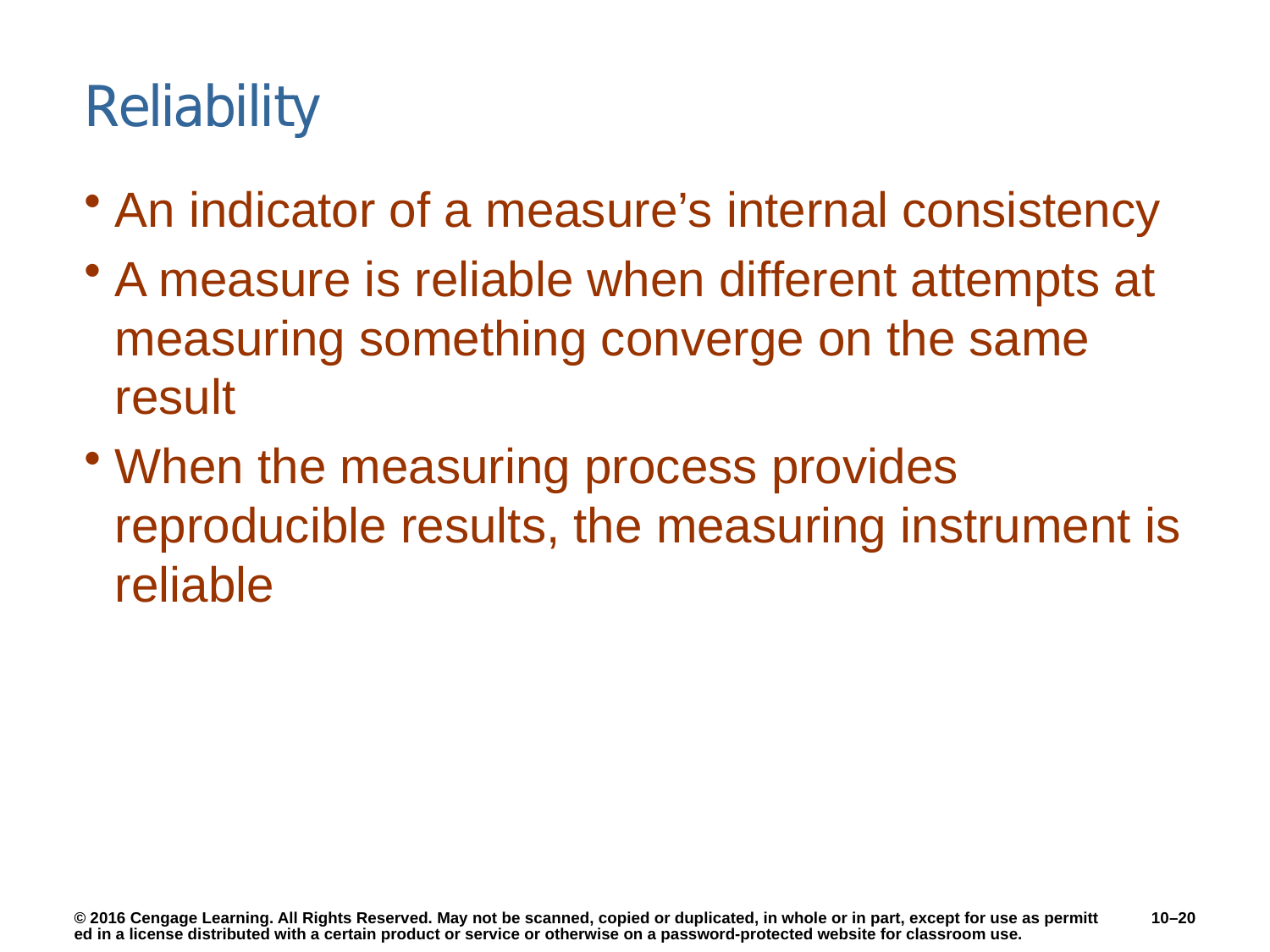

# Reliability
An indicator of a measure’s internal consistency
A measure is reliable when different attempts at measuring something converge on the same result
When the measuring process provides reproducible results, the measuring instrument is reliable

10–20
© 2016 Cengage Learning. All Rights Reserved. May not be scanned, copied or duplicated, in whole or in part, except for use as permitted in a license distributed with a certain product or service or otherwise on a password-protected website for classroom use.